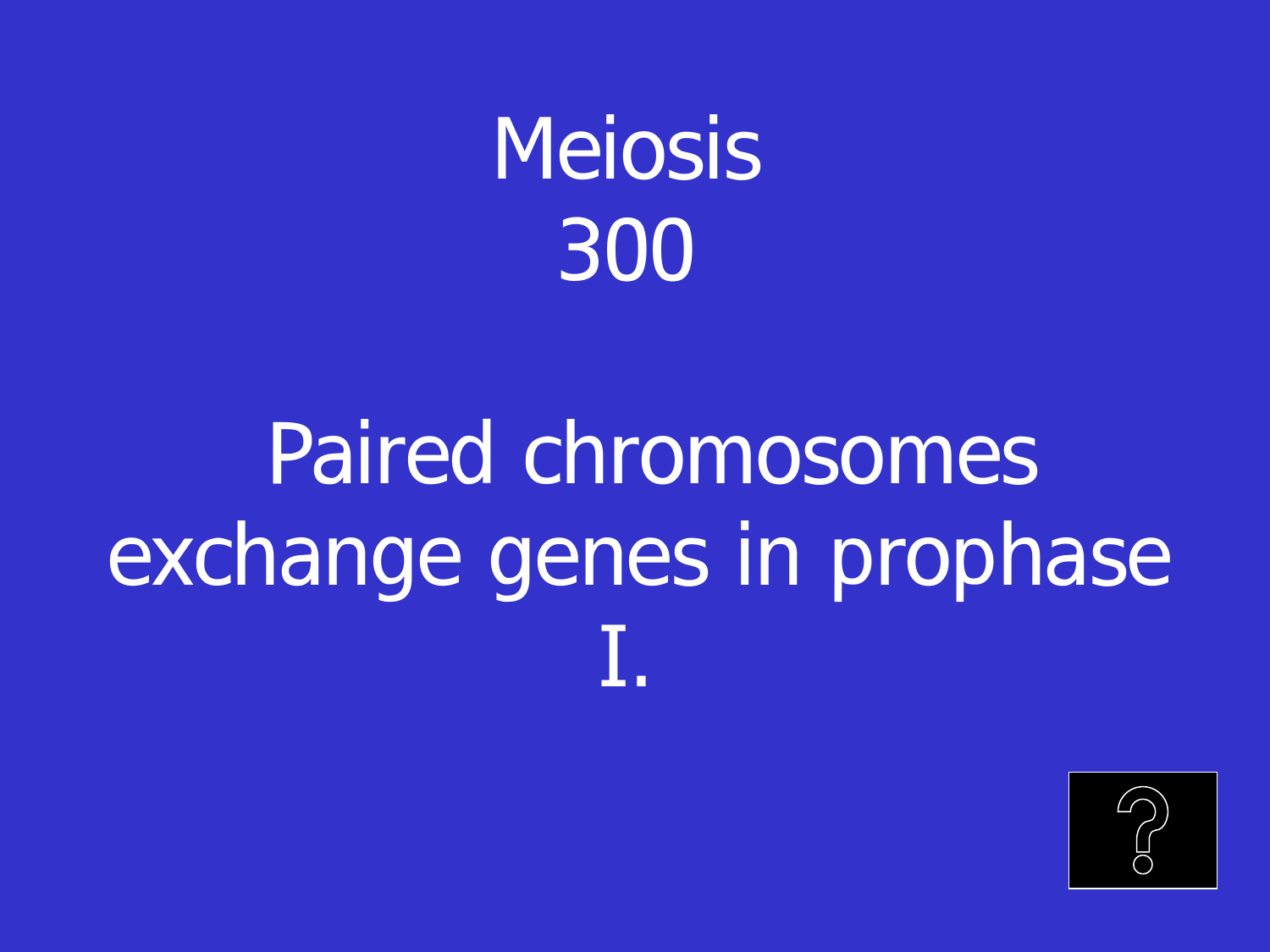

# Meiosis 300 Paired chromosomes exchange genes in prophase I.